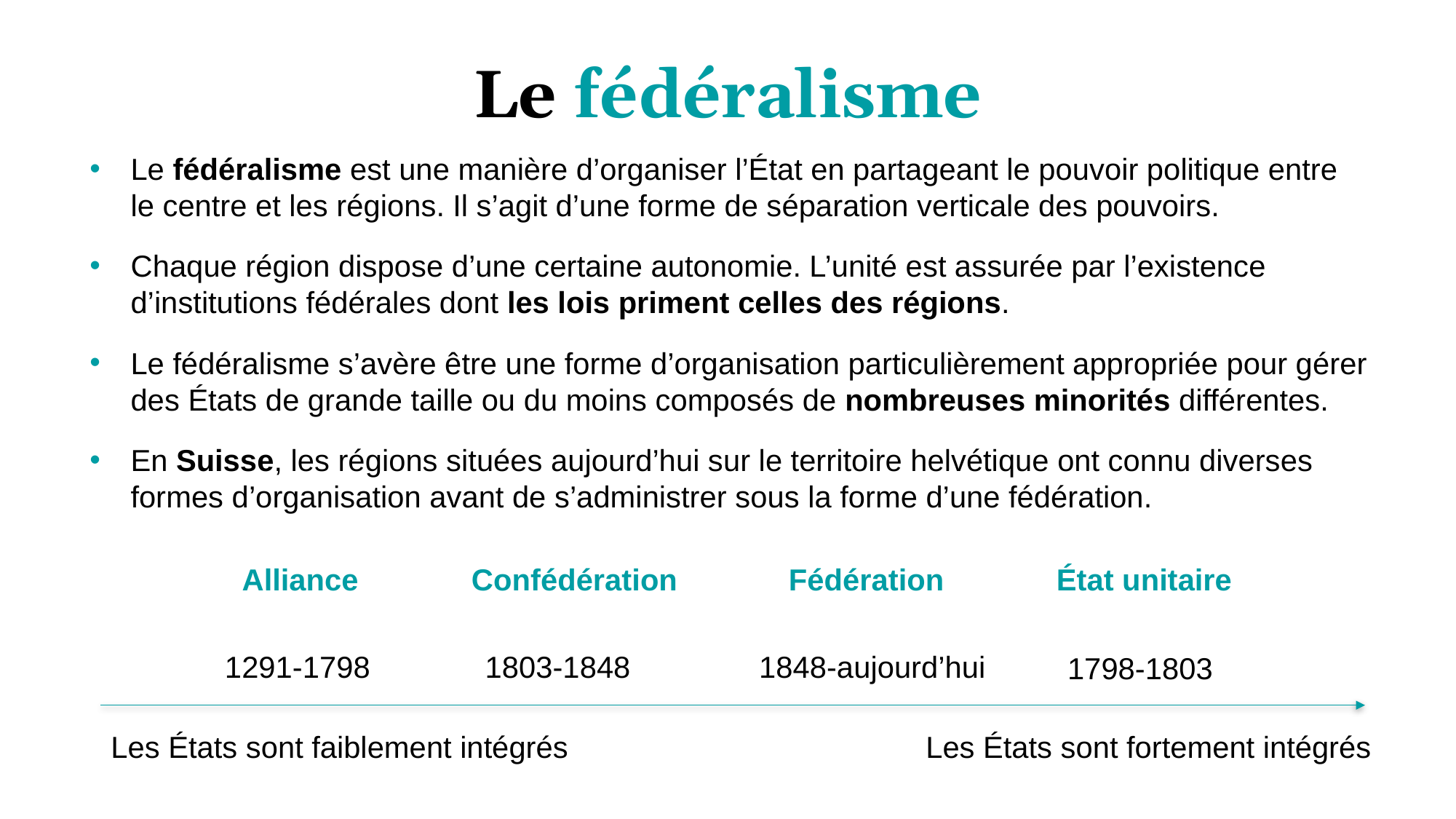

# Le fédéralisme
Le fédéralisme est une manière d’organiser l’État en partageant le pouvoir politique entre le centre et les régions. Il s’agit d’une forme de séparation verticale des pouvoirs.
Chaque région dispose d’une certaine autonomie. L’unité est assurée par l’existence d’institutions fédérales dont les lois priment celles des régions.
Le fédéralisme s’avère être une forme d’organisation particulièrement appropriée pour gérer des États de grande taille ou du moins composés de nombreuses minorités différentes.
En Suisse, les régions situées aujourd’hui sur le territoire helvétique ont connu diverses formes d’organisation avant de s’administrer sous la forme d’une fédération.
Alliance
Confédération
Fédération
État unitaire
1291-1798
1803-1848
1848-aujourd’hui
1798-1803
Les États sont faiblement intégrés
Les États sont fortement intégrés